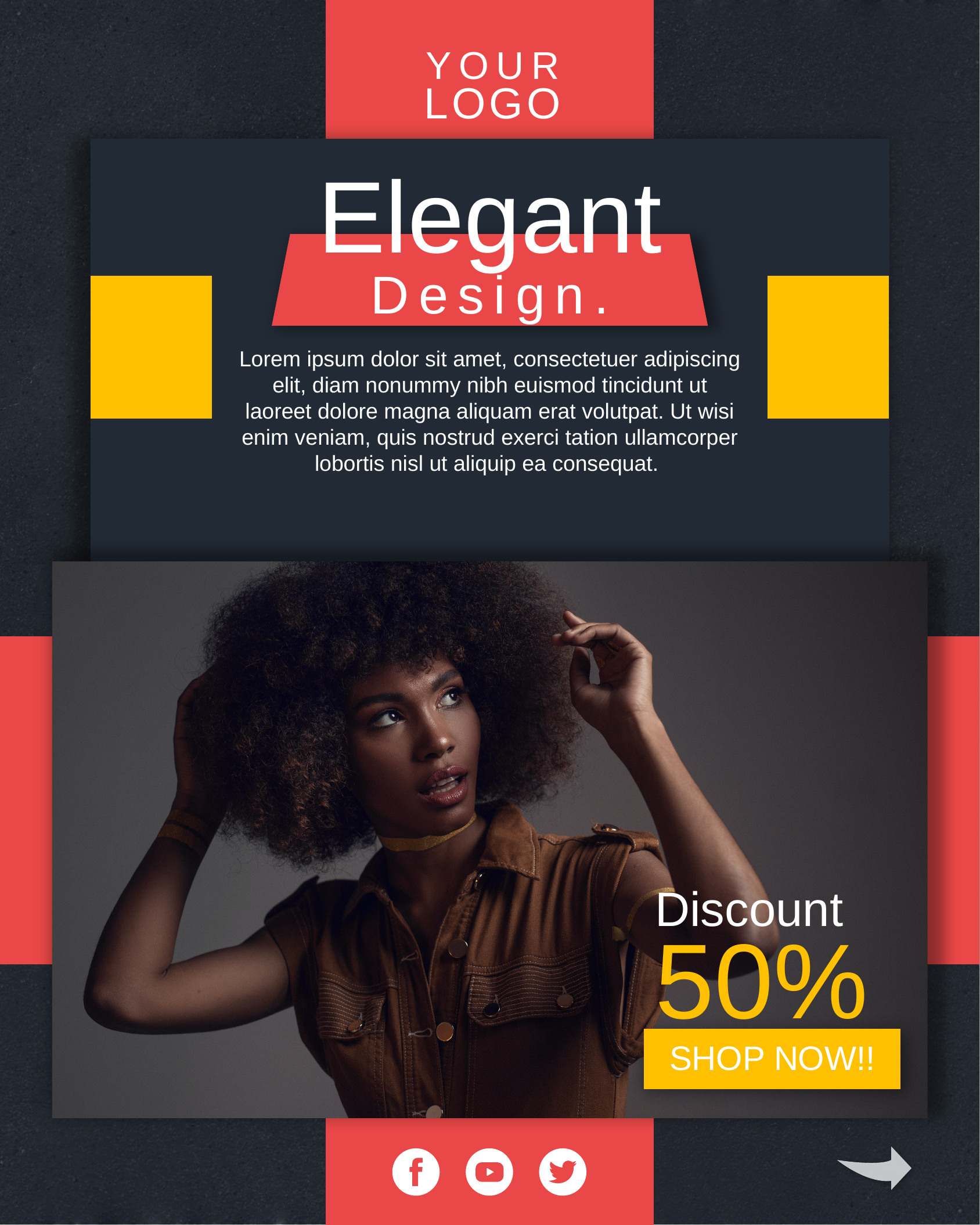

YOUR
LOGO

Elegant

Design.
Lorem ipsum dolor sit amet, consectetuer adipiscing elit, diam nonummy nibh euismod tincidunt ut laoreet dolore magna aliquam erat volutpat. Ut wisi enim veniam, quis nostrud exerci tation ullamcorper lobortis nisl ut aliquip ea consequat.

Discount
50%

SHOP NOW!!